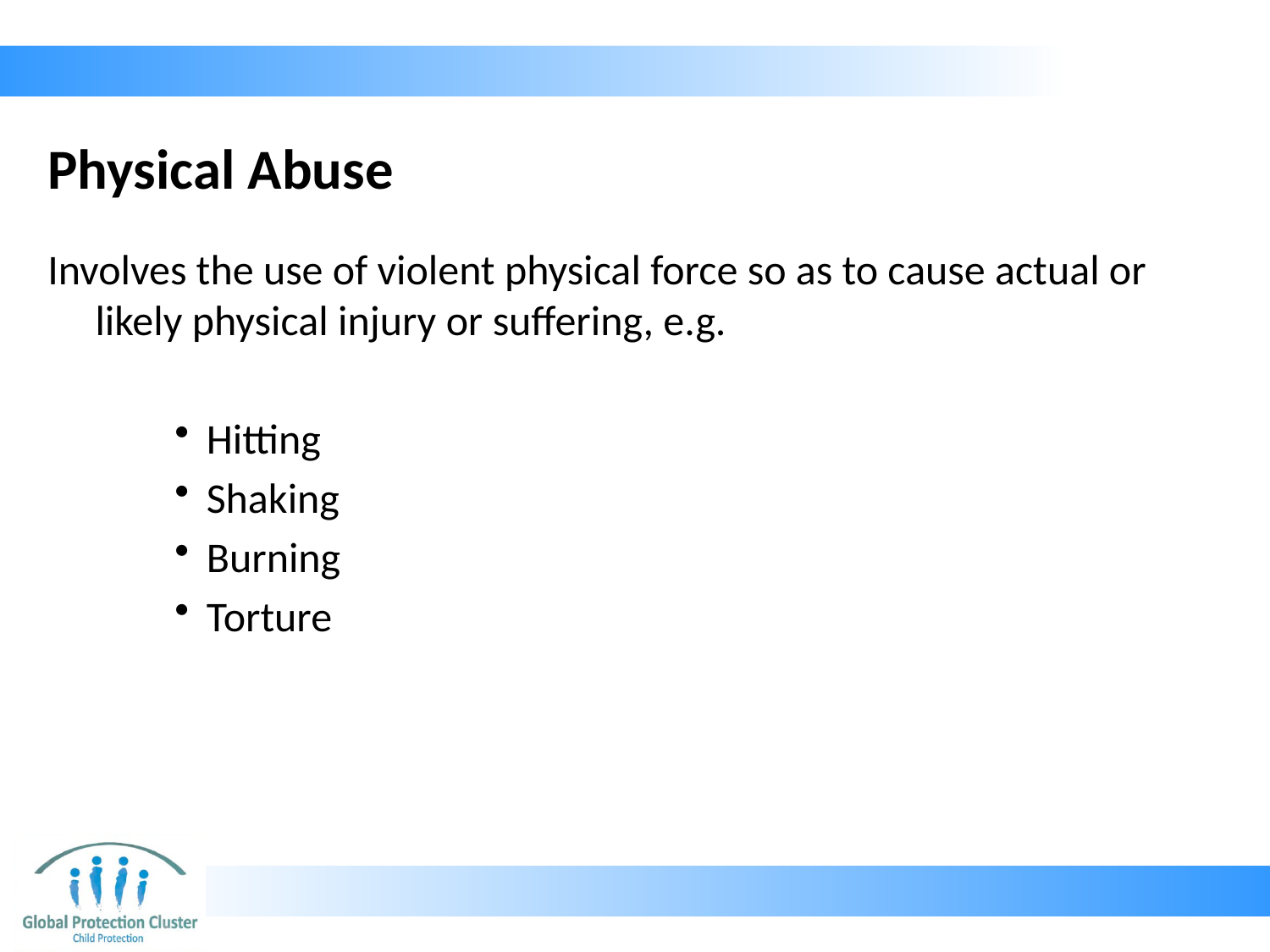

# Physical Abuse
Involves the use of violent physical force so as to cause actual or likely physical injury or suffering, e.g.

Hitting
Shaking
Burning
Torture